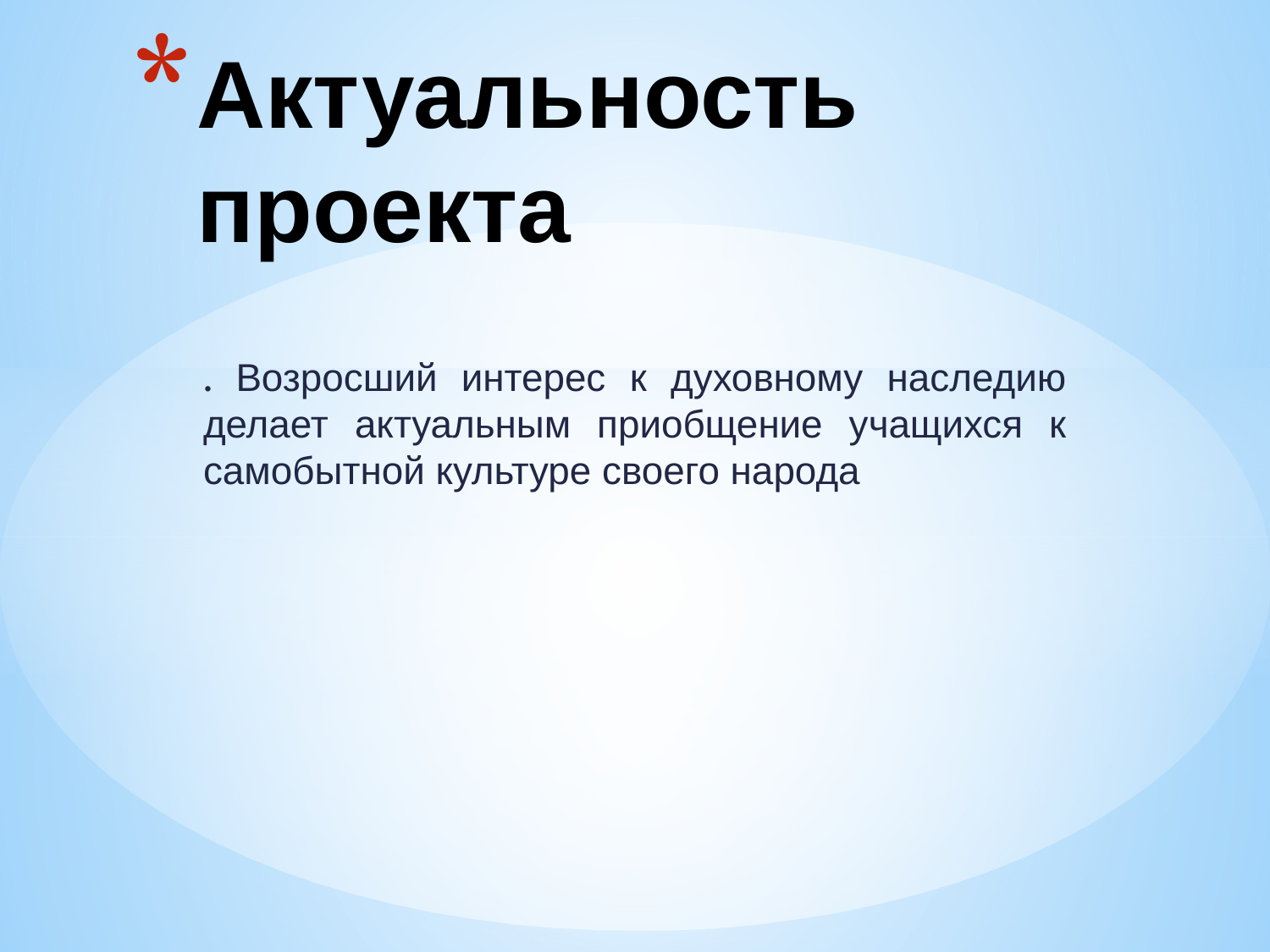

# Актуальность проекта
. Возросший интерес к духовному наследию делает актуальным приобщение учащихся к самобытной культуре своего народа